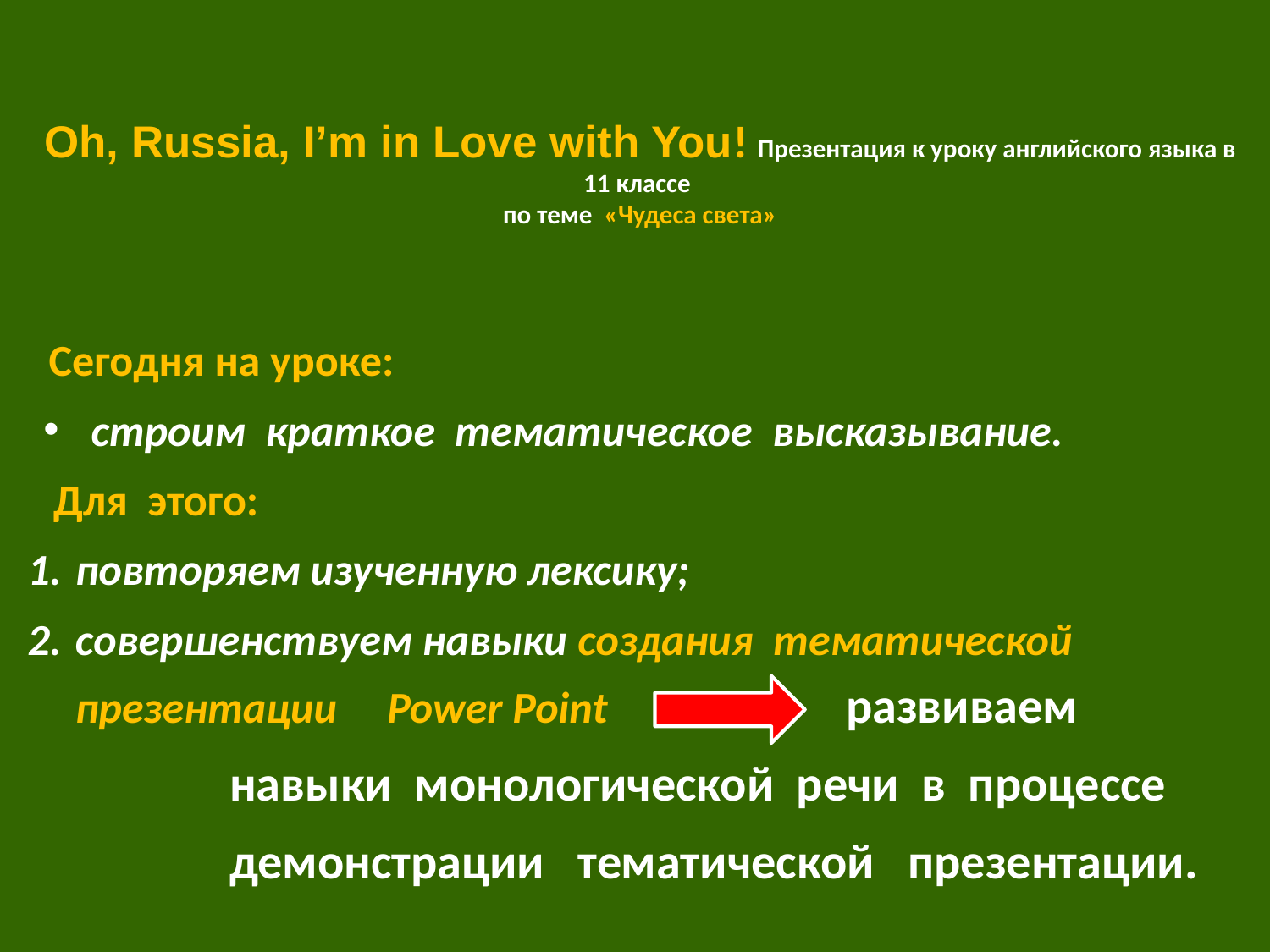

# Oh, Russia, I’m in Love with You! Презентация к уроку английского языка в 11 классе по теме  «Чудеса света»
  Сегодня на уроке:
строим  краткое  тематическое  высказывание.
 Для  этого:
повторяем изученную лексику;
совершенствуем навыки создания  тематической презентации     Power Point                        развиваем
                  навыки  монологической  речи  в  процессе
                  демонстрации   тематической   презентации.